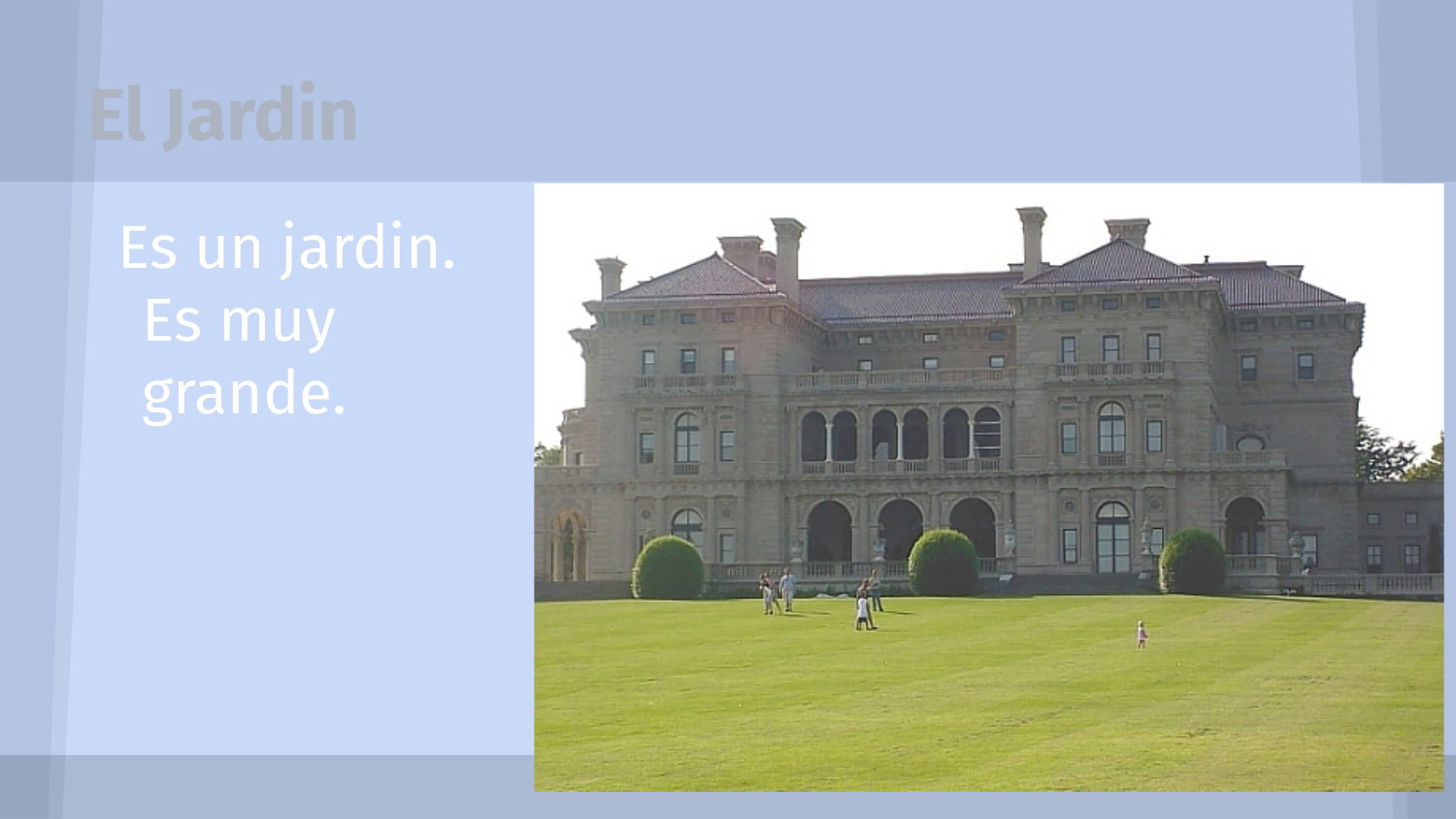

# El Jardin

Es un jardin. Es muy grande.